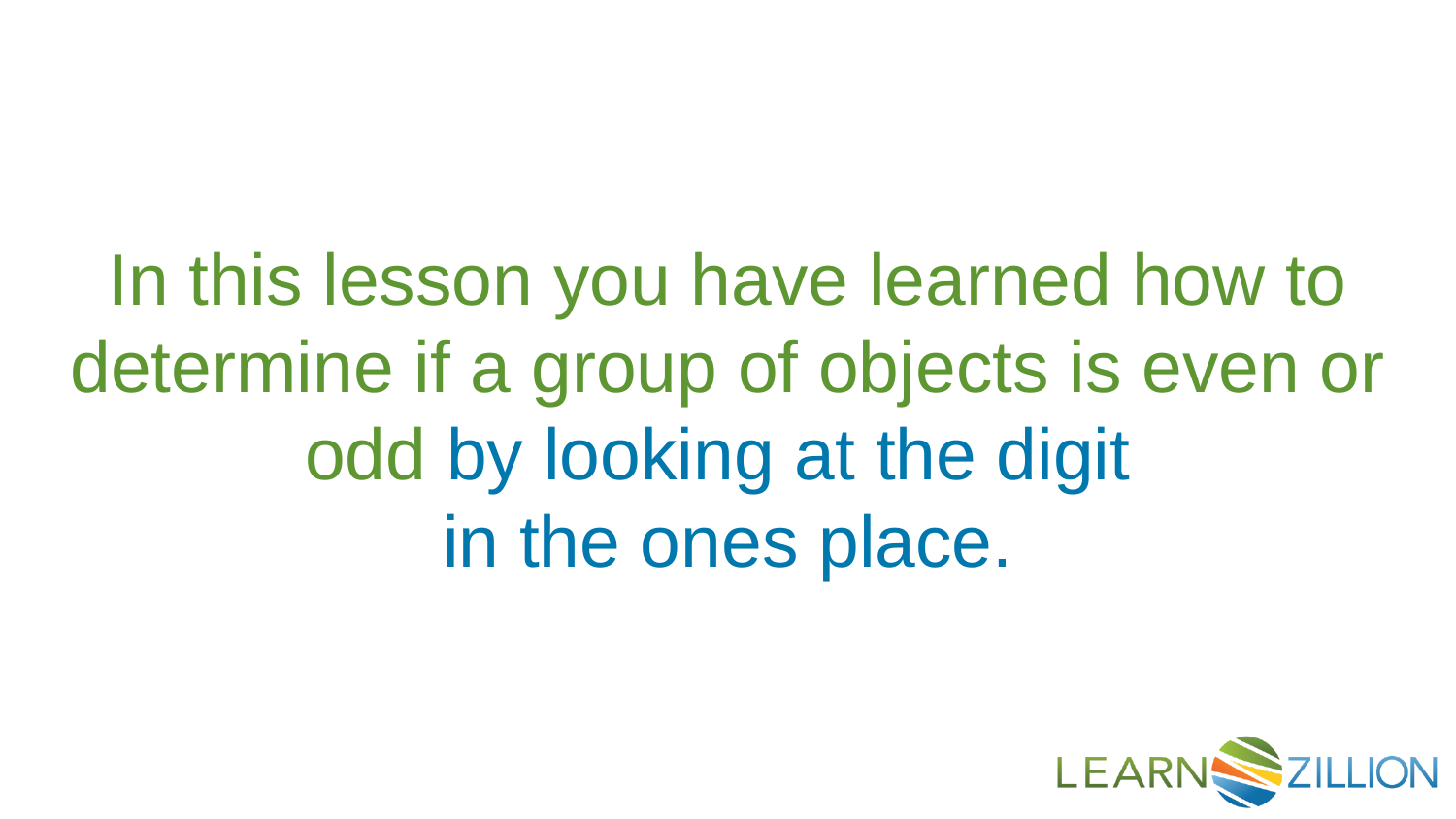

In this lesson you have learned how to determine if a group of objects is even or odd by looking at the digit
in the ones place.